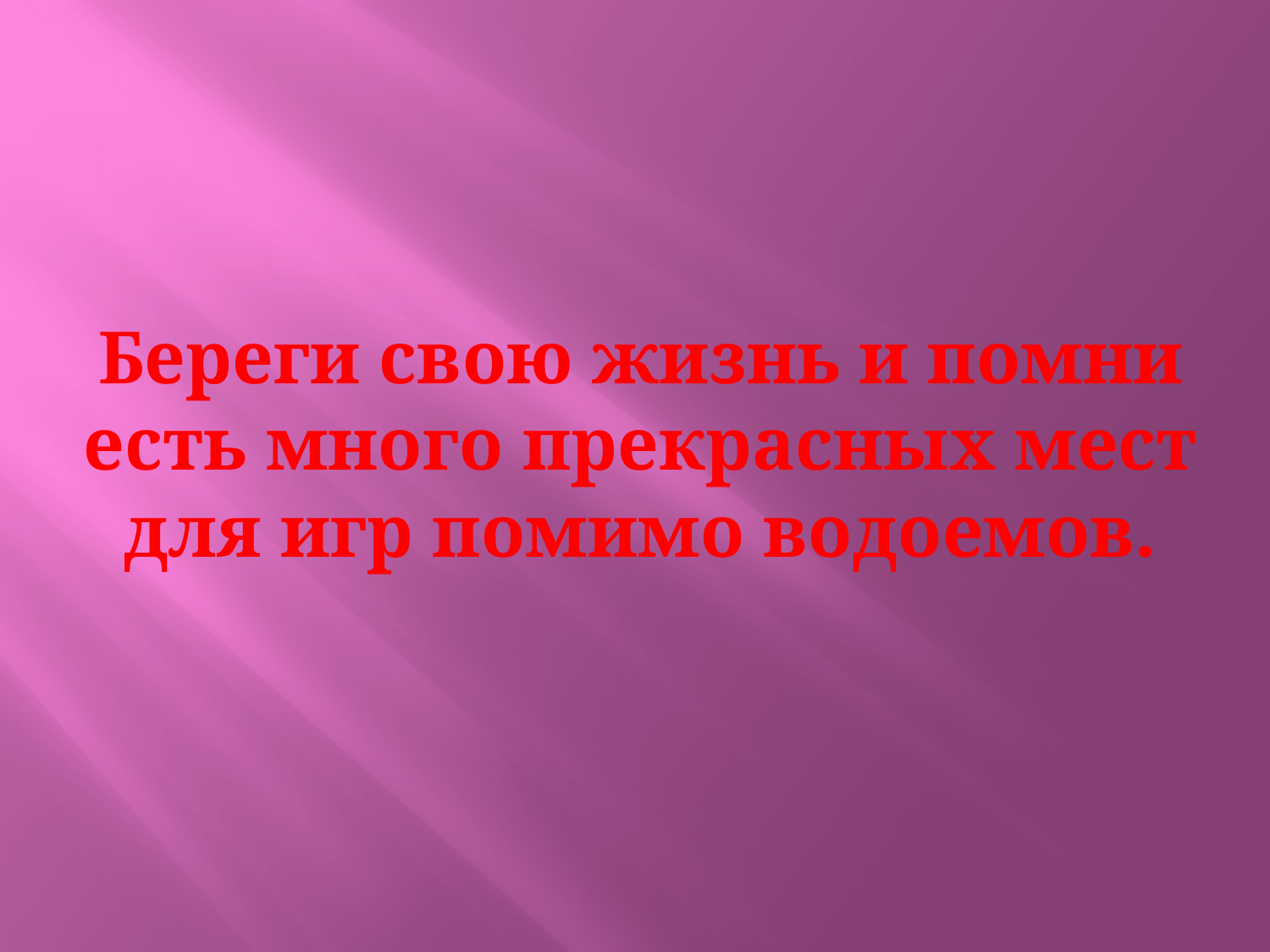

# Береги свою жизнь и помни есть много прекрасных мест для игр помимо водоемов.